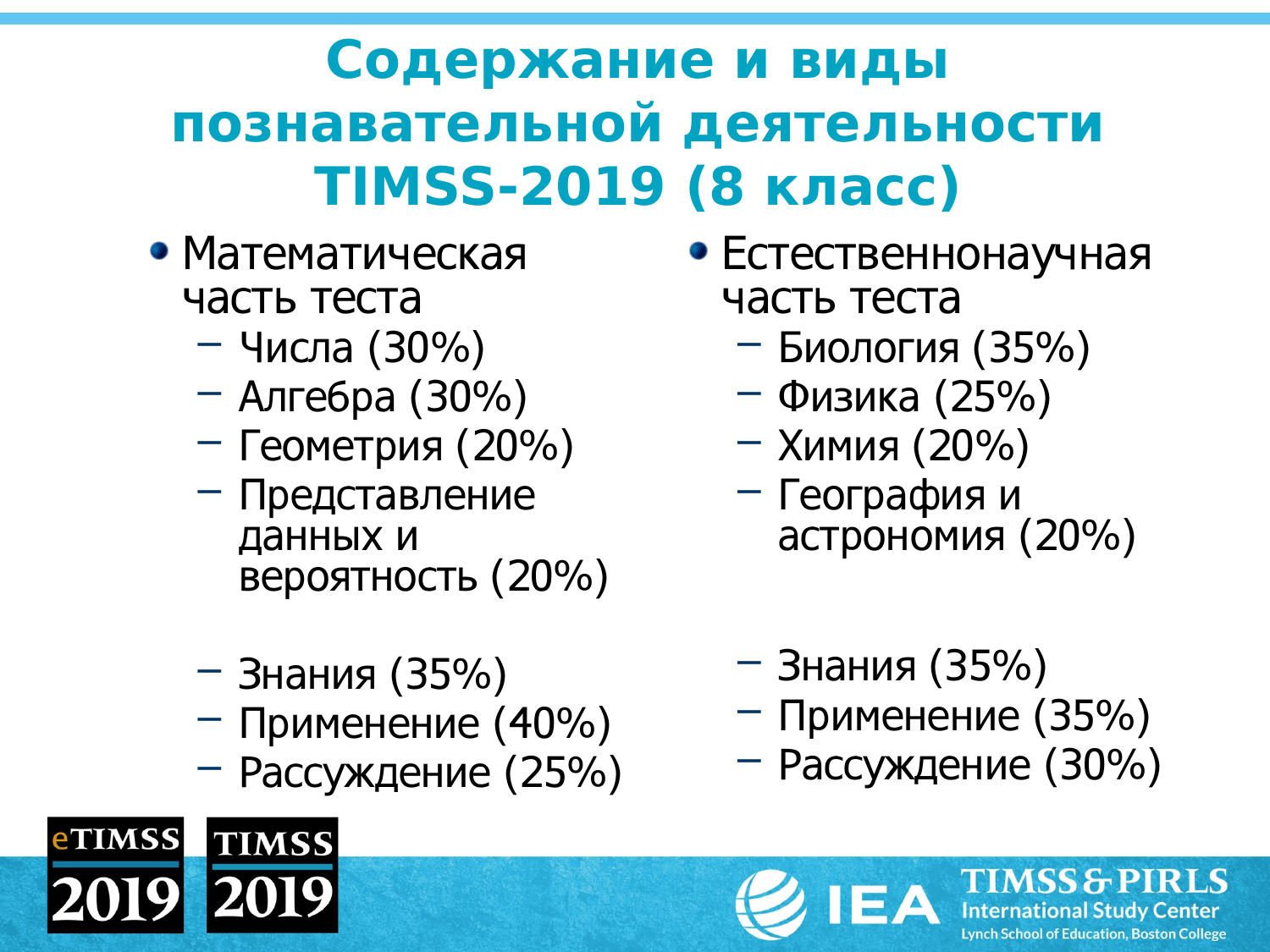

Содержание и виды познавательной деятельности TIMSS-2019 (8 класс)
Математическая часть теста
Числа (30%)
Алгебра (30%)
Геометрия (20%)
Представление данных и вероятность (20%)

Знания (35%)
Применение (40%)
Рассуждение (25%)
Естественнонаучная часть теста
Биология (35%)
Физика (25%)
Химия (20%)
География и астрономия (20%)

Знания (35%)
Применение (35%)
Рассуждение (30%)